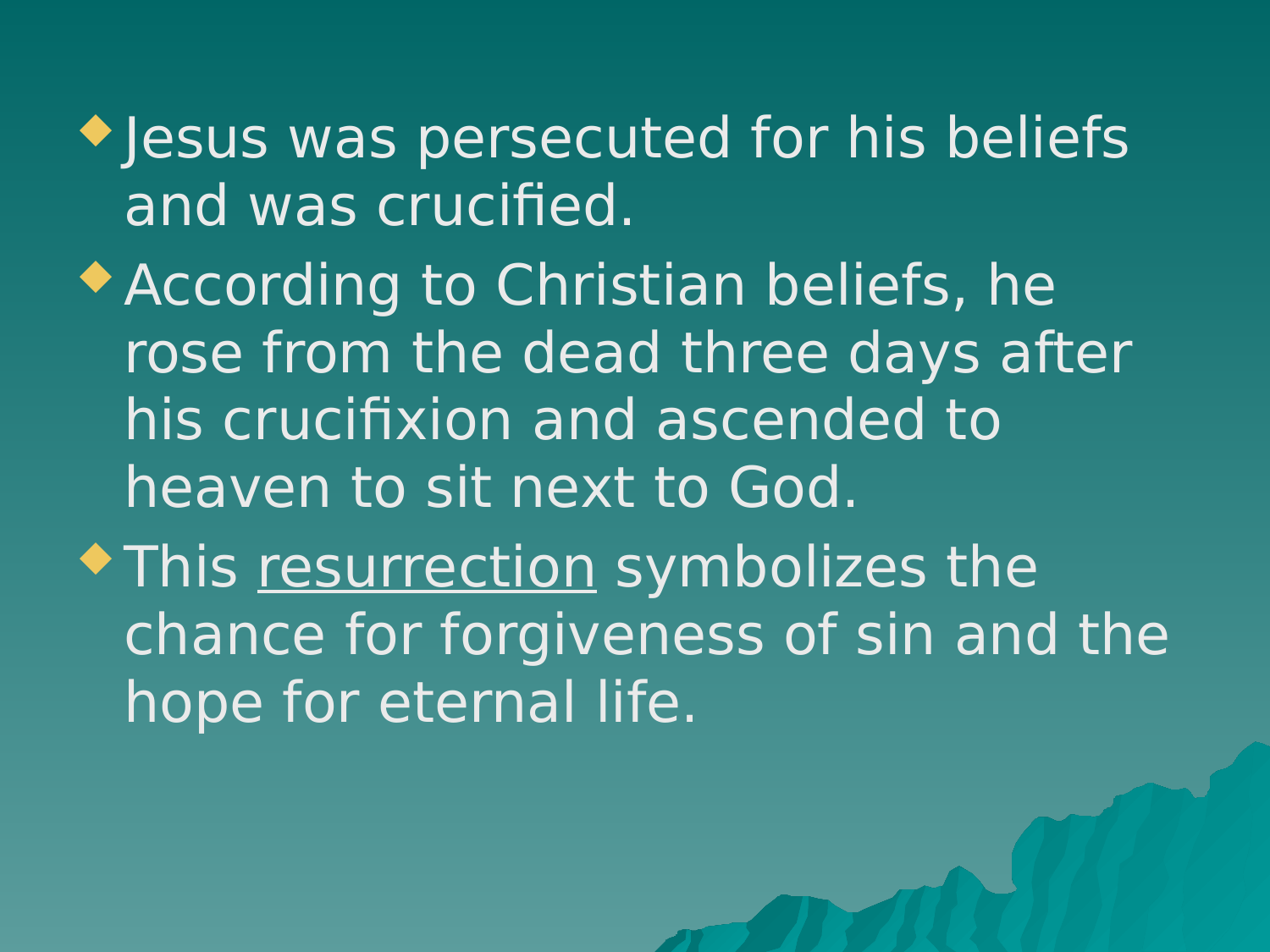

#
Jesus was persecuted for his beliefs and was crucified.
According to Christian beliefs, he rose from the dead three days after his crucifixion and ascended to heaven to sit next to God.
This resurrection symbolizes the chance for forgiveness of sin and the hope for eternal life.